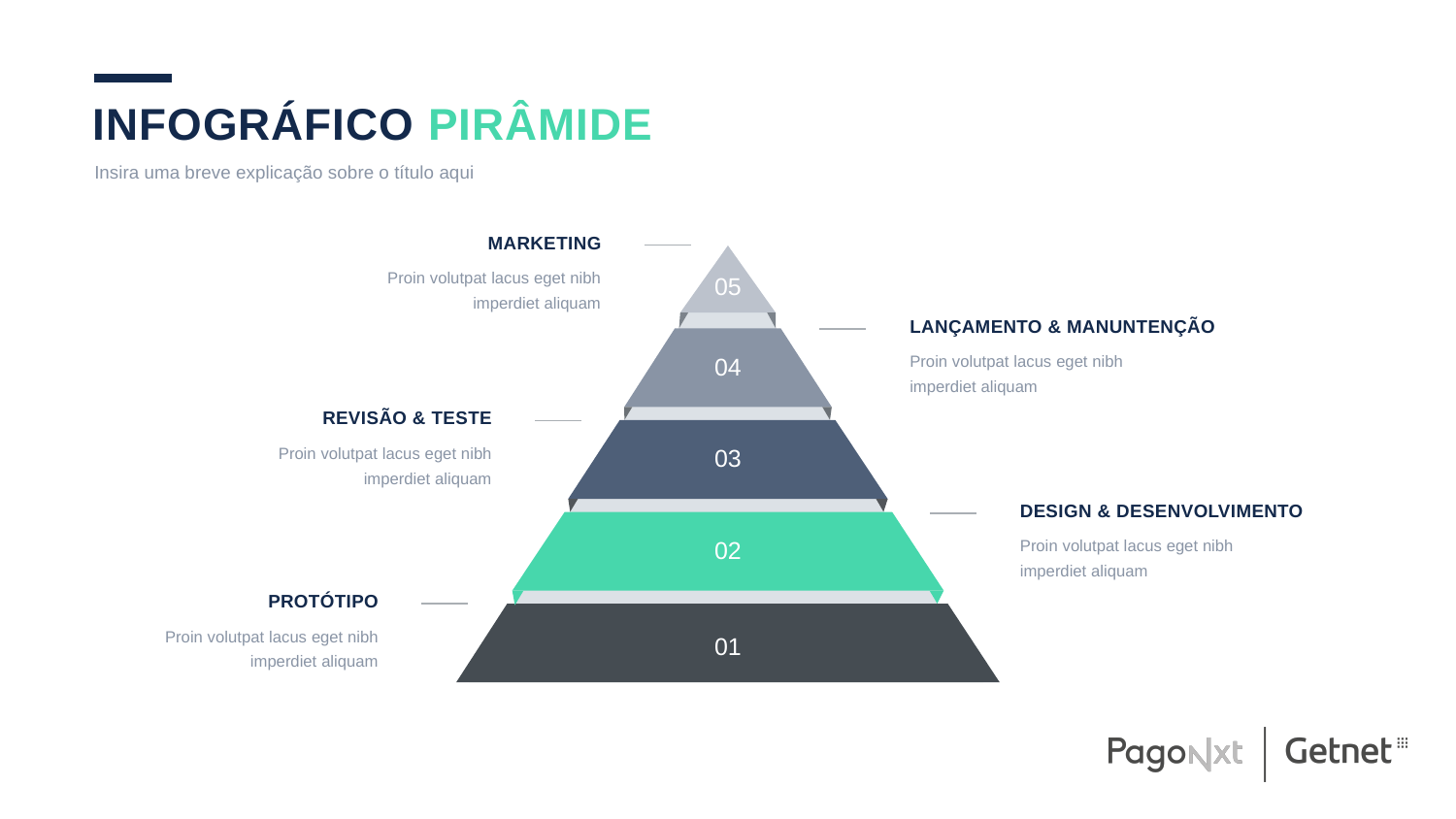

Infográfico pirâmide
Insira uma breve explicação sobre o título aqui
marketing

Proin volutpat lacus eget nibh imperdiet aliquam
05
Lançamento & manuntenção

Proin volutpat lacus eget nibh imperdiet aliquam
04
Revisão & teste

Proin volutpat lacus eget nibh imperdiet aliquam
03
Design & desenvolvimento

Proin volutpat lacus eget nibh imperdiet aliquam
02
protótipo

Proin volutpat lacus eget nibh imperdiet aliquam
01